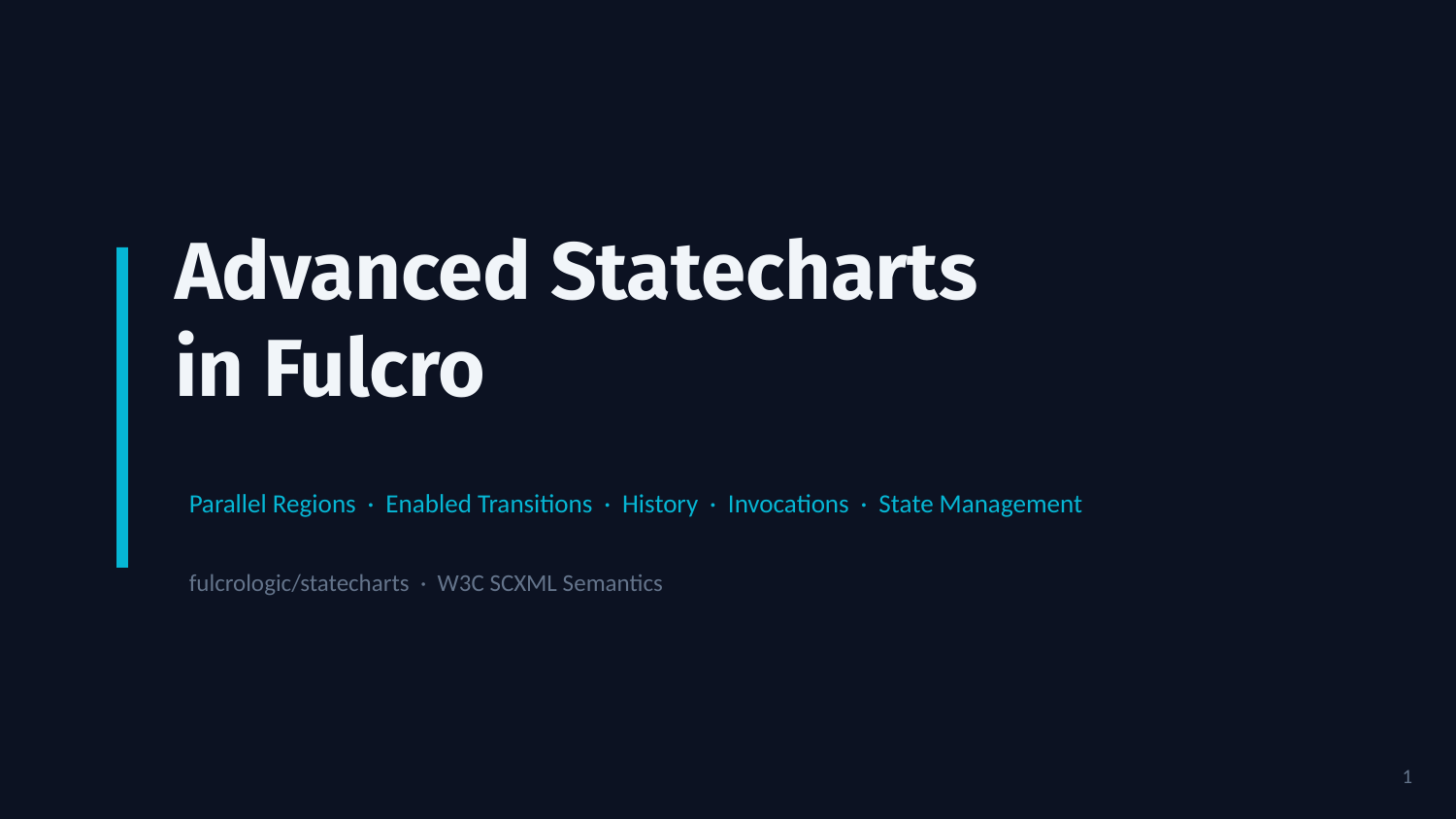

Advanced Statecharts
in Fulcro

Parallel Regions  ·  Enabled Transitions  ·  History  ·  Invocations  ·  State Management
fulcrologic/statecharts  ·  W3C SCXML Semantics
1